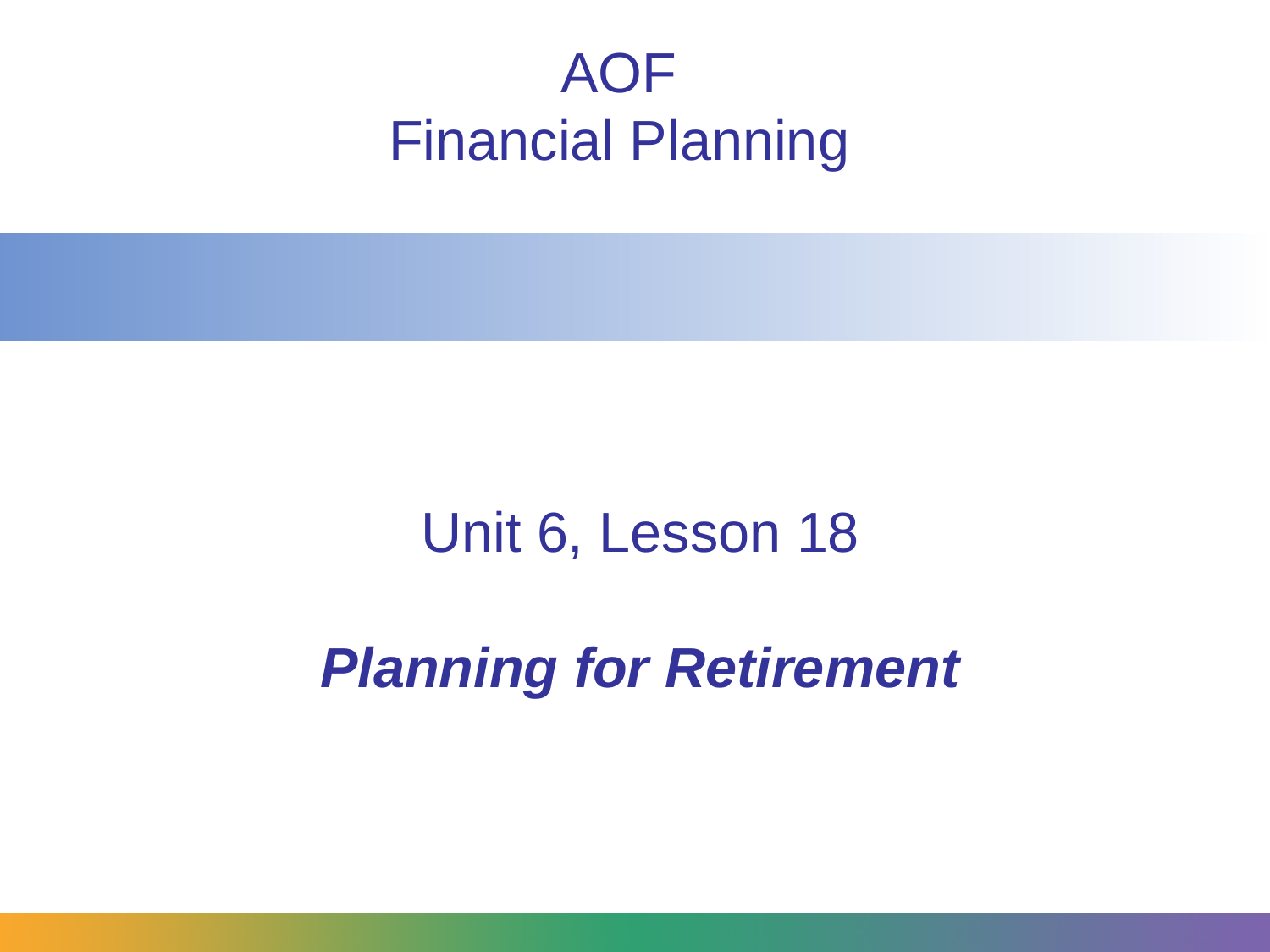

AOF
Financial Planning
# Unit 6, Lesson 18 Planning for Retirement